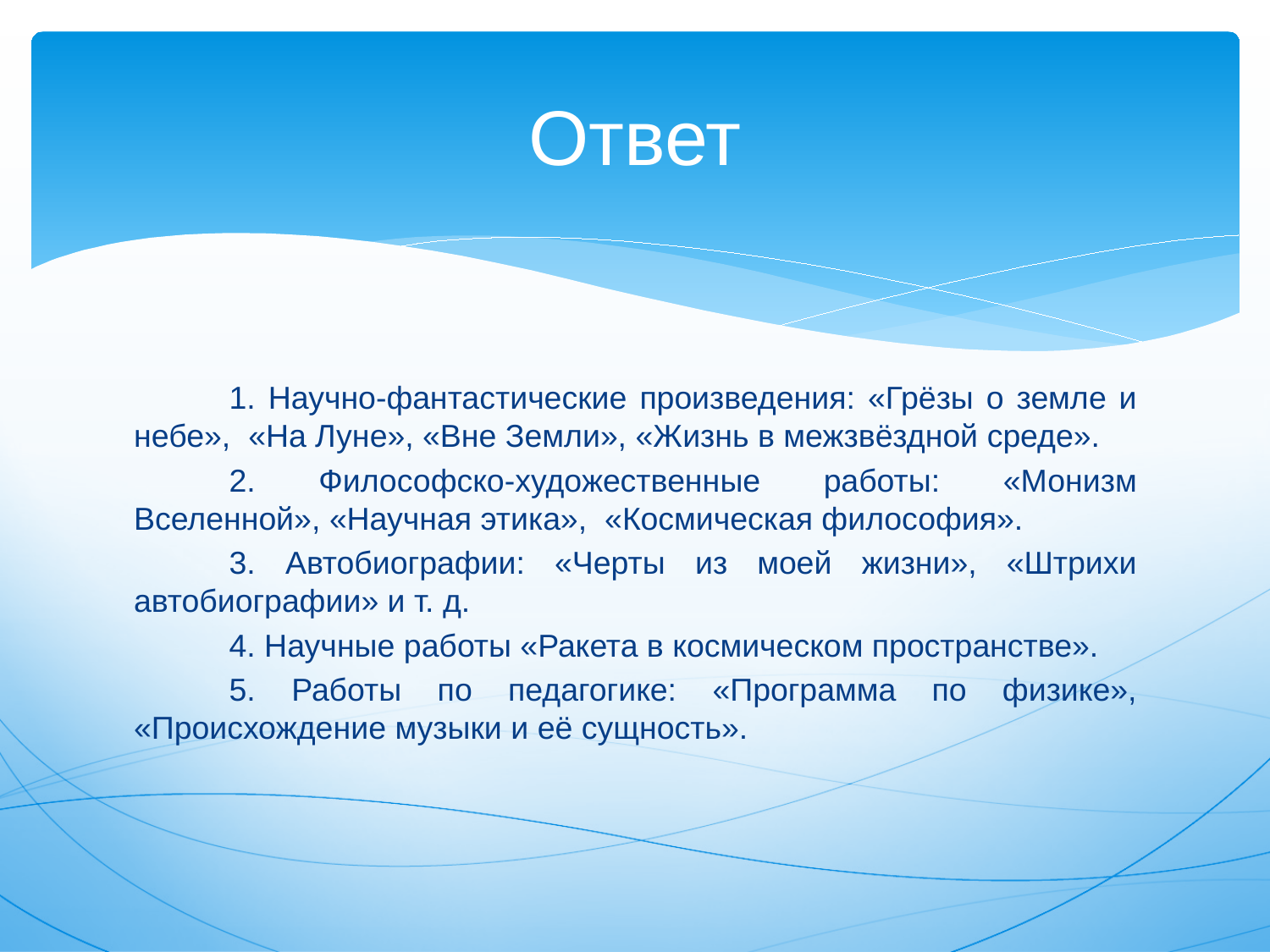

# Ответ
	1. Научно-фантастические произведения: «Грёзы о земле и небе»,  «На Луне», «Вне Земли», «Жизнь в межзвёздной среде».
	2. Философско-художественные работы: «Монизм Вселенной», «Научная этика»,  «Космическая философия».
	3. Автобиографии: «Черты из моей жизни», «Штрихи автобиографии» и т. д.
	4. Научные работы «Ракета в космическом пространстве».
	5. Работы по педагогике: «Программа по физике», «Происхождение музыки и её сущность».